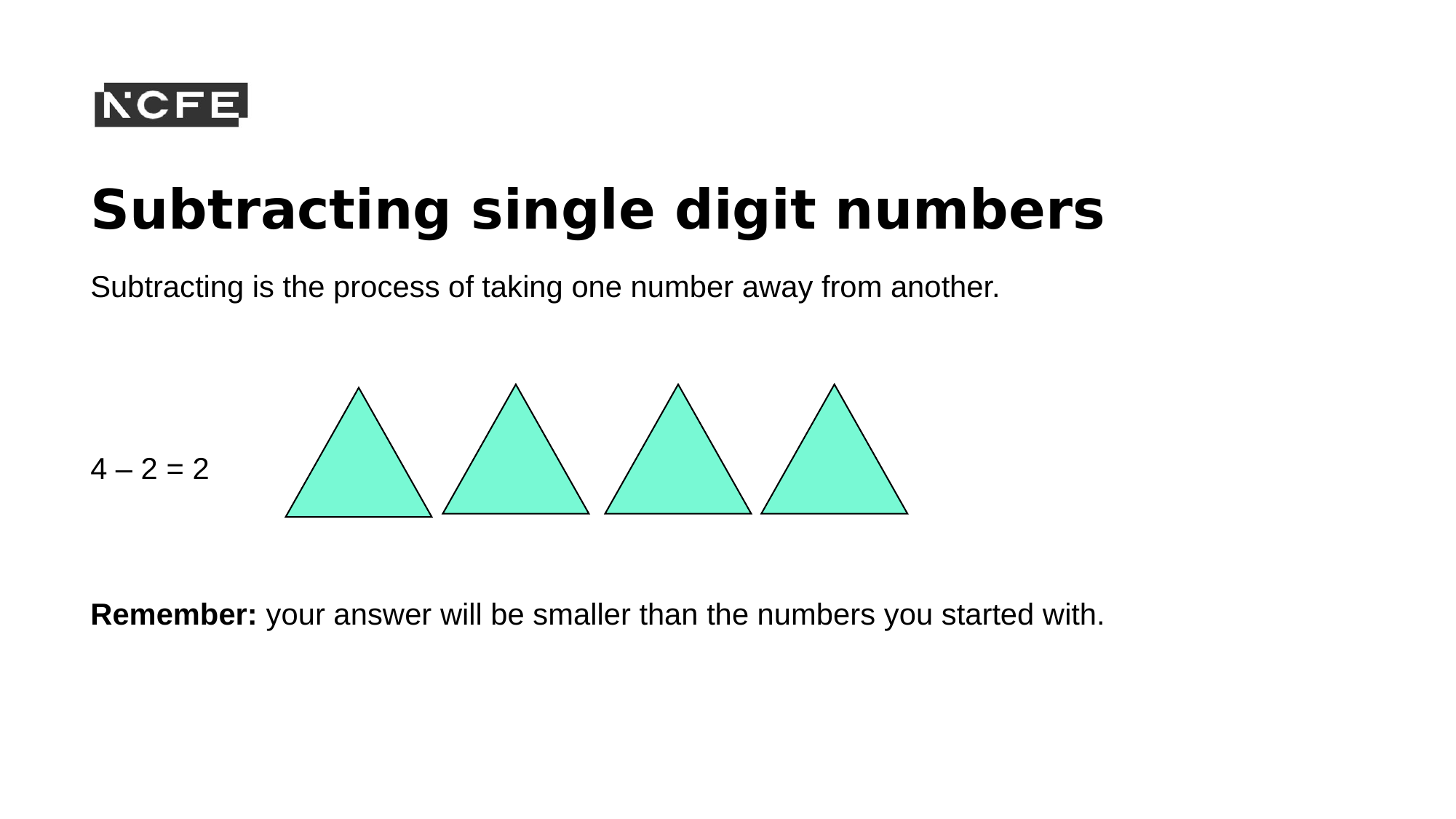

# Subtracting single digit numbers
Subtracting is the process of taking one number away from another.

4 – 2 = 2

Remember: your answer will be smaller than the numbers you started with.